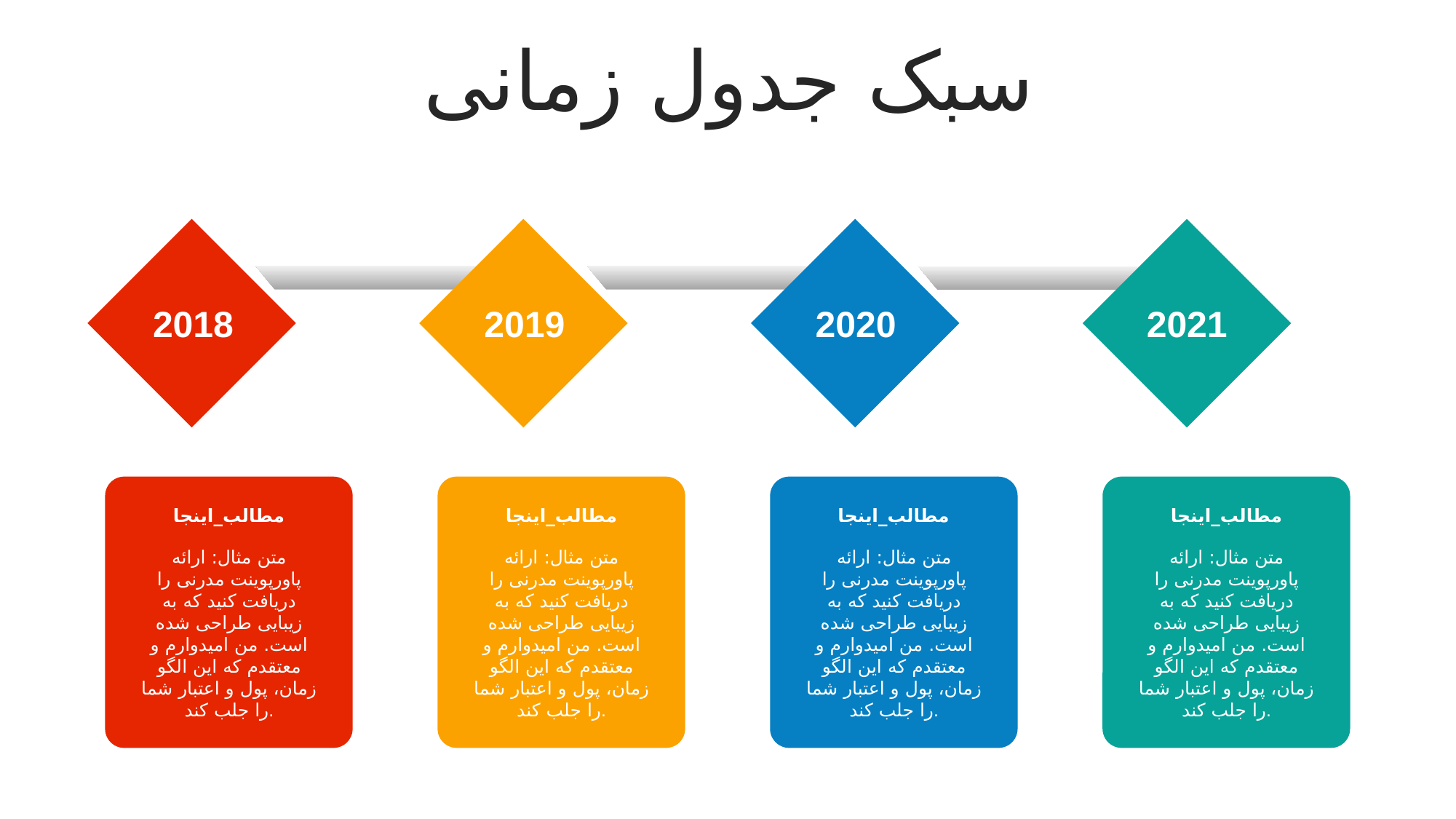

سبک جدول زمانی

2018
2019
2020
2021

مطالب_اینجا
متن مثال: ارائه پاورپوینت مدرنی را دریافت کنید که به زیبایی طراحی شده است. من امیدوارم و معتقدم که این الگو زمان، پول و اعتبار شما را جلب کند.
مطالب_اینجا
متن مثال: ارائه پاورپوینت مدرنی را دریافت کنید که به زیبایی طراحی شده است. من امیدوارم و معتقدم که این الگو زمان، پول و اعتبار شما را جلب کند.
مطالب_اینجا
متن مثال: ارائه پاورپوینت مدرنی را دریافت کنید که به زیبایی طراحی شده است. من امیدوارم و معتقدم که این الگو زمان، پول و اعتبار شما را جلب کند.
مطالب_اینجا
متن مثال: ارائه پاورپوینت مدرنی را دریافت کنید که به زیبایی طراحی شده است. من امیدوارم و معتقدم که این الگو زمان، پول و اعتبار شما را جلب کند.